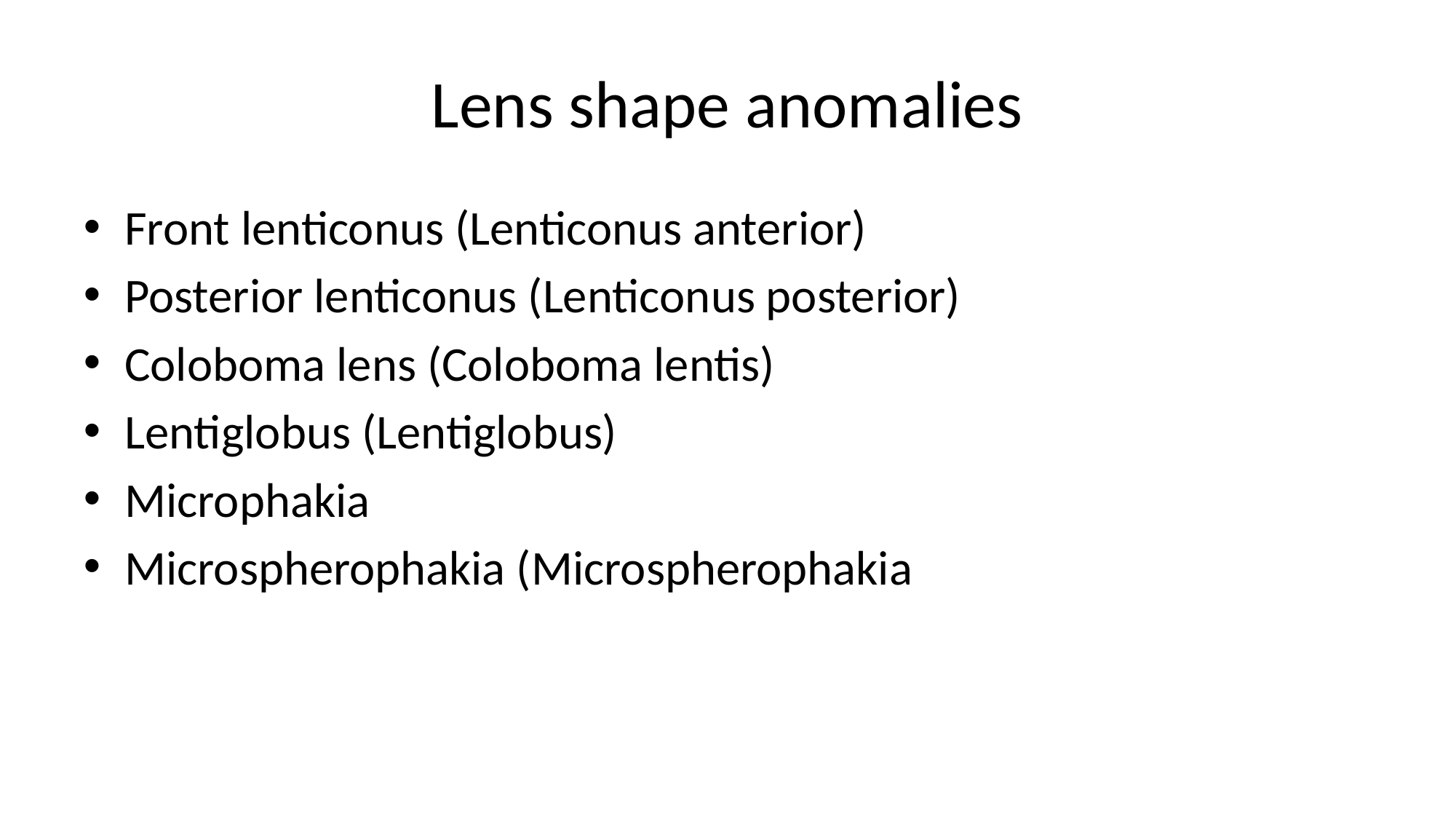

# Lens shape anomalies
Front lenticonus (Lenticonus anterior)
Posterior lenticonus (Lenticonus posterior)
Coloboma lens (Coloboma lentis)
Lentiglobus (Lentiglobus)
Microphakia
Microspherophakia (Microspherophakia